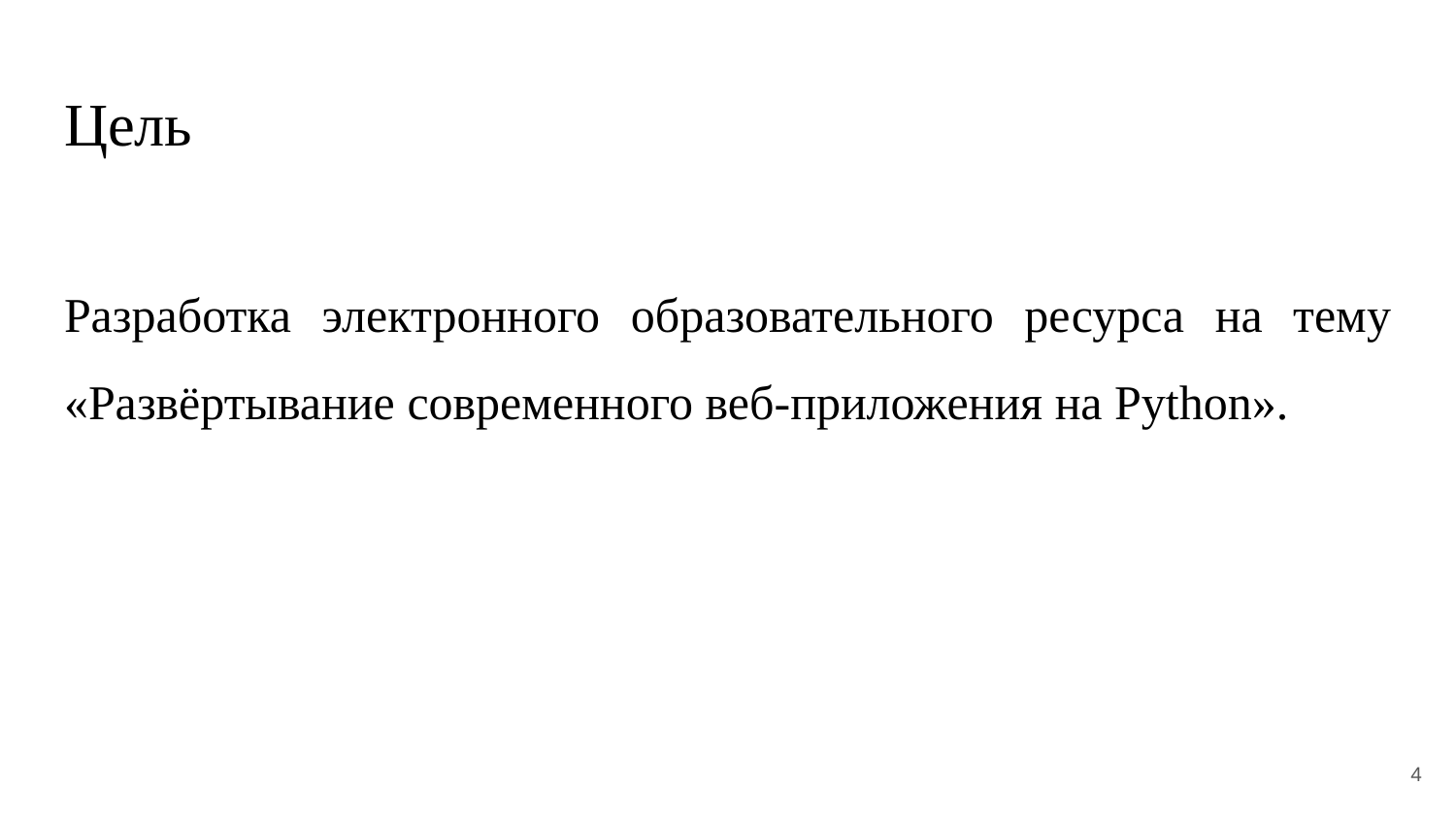

# Цель
Разработка электронного образовательного ресурса на тему «Развёртывание современного веб-приложения на Python».
4